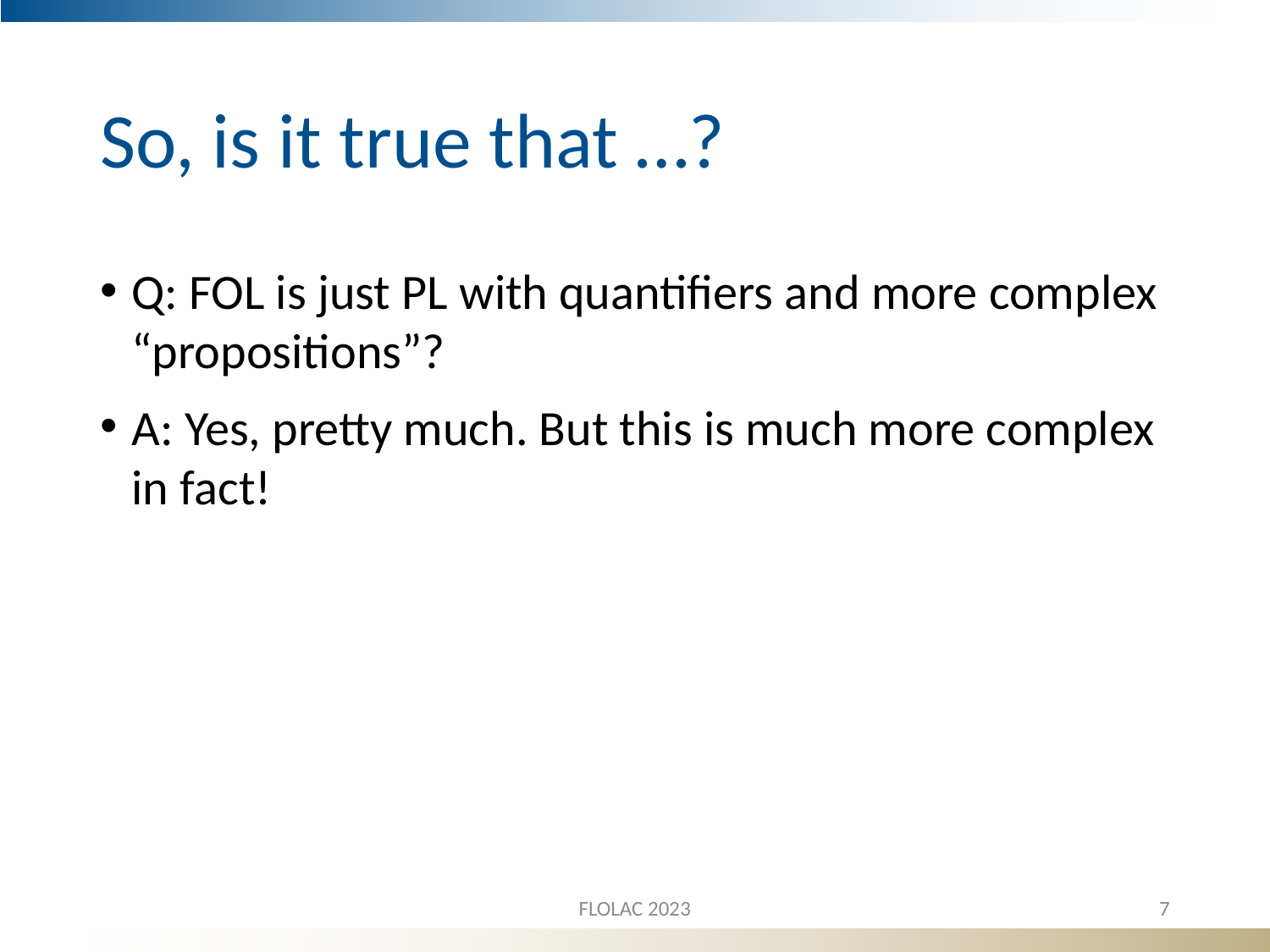

# So, is it true that …?
Q: FOL is just PL with quantifiers and more complex “propositions”?
A: Yes, pretty much. But this is much more complex in fact!
FLOLAC 2023
7